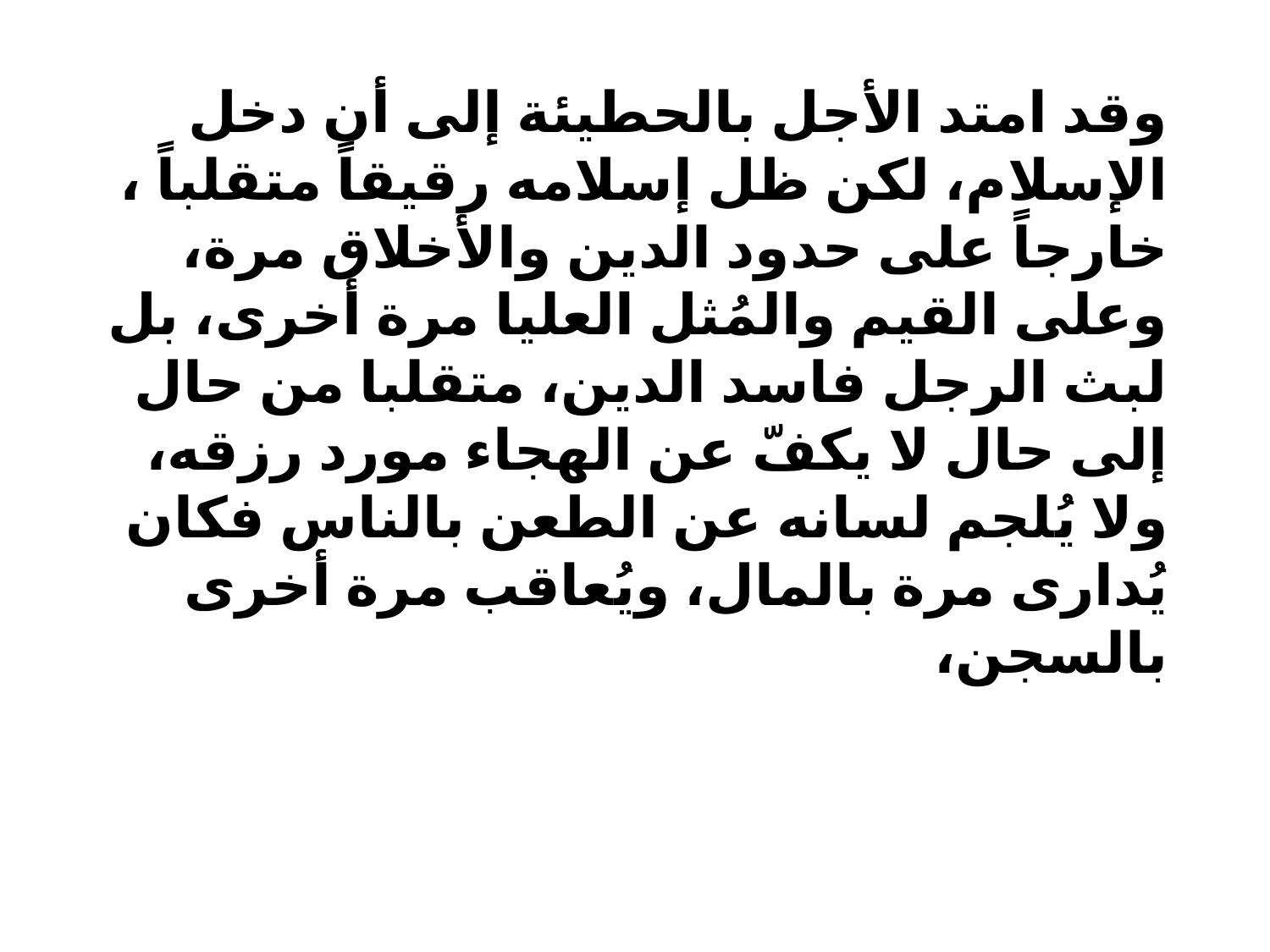

وقد امتد الأجل بالحطيئة إلى أن دخل الإسلام، لكن ظل إسلامه رقيقاً متقلباً ، خارجاً على حدود الدين والأخلاق مرة، وعلى القيم والمُثل العليا مرة أخرى، بل لبث الرجل فاسد الدين، متقلبا من حال إلى حال لا يكفّ عن الهجاء مورد رزقه، ولا يُلجم لسانه عن الطعن بالناس فكان يُدارى مرة بالمال، ويُعاقب مرة أخرى بالسجن،